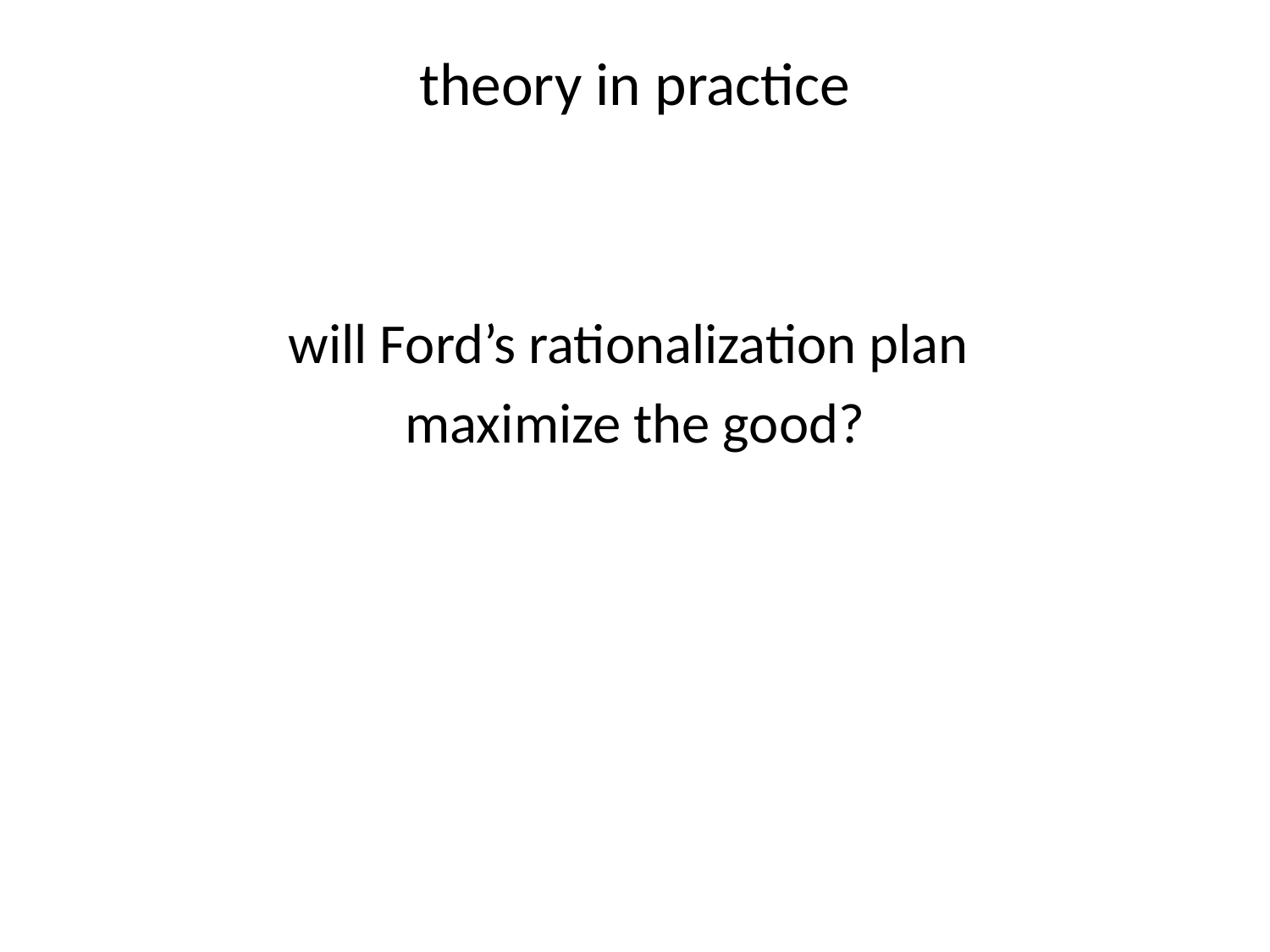

# theory in practice

will Ford’s rationalization plan
maximize the good?